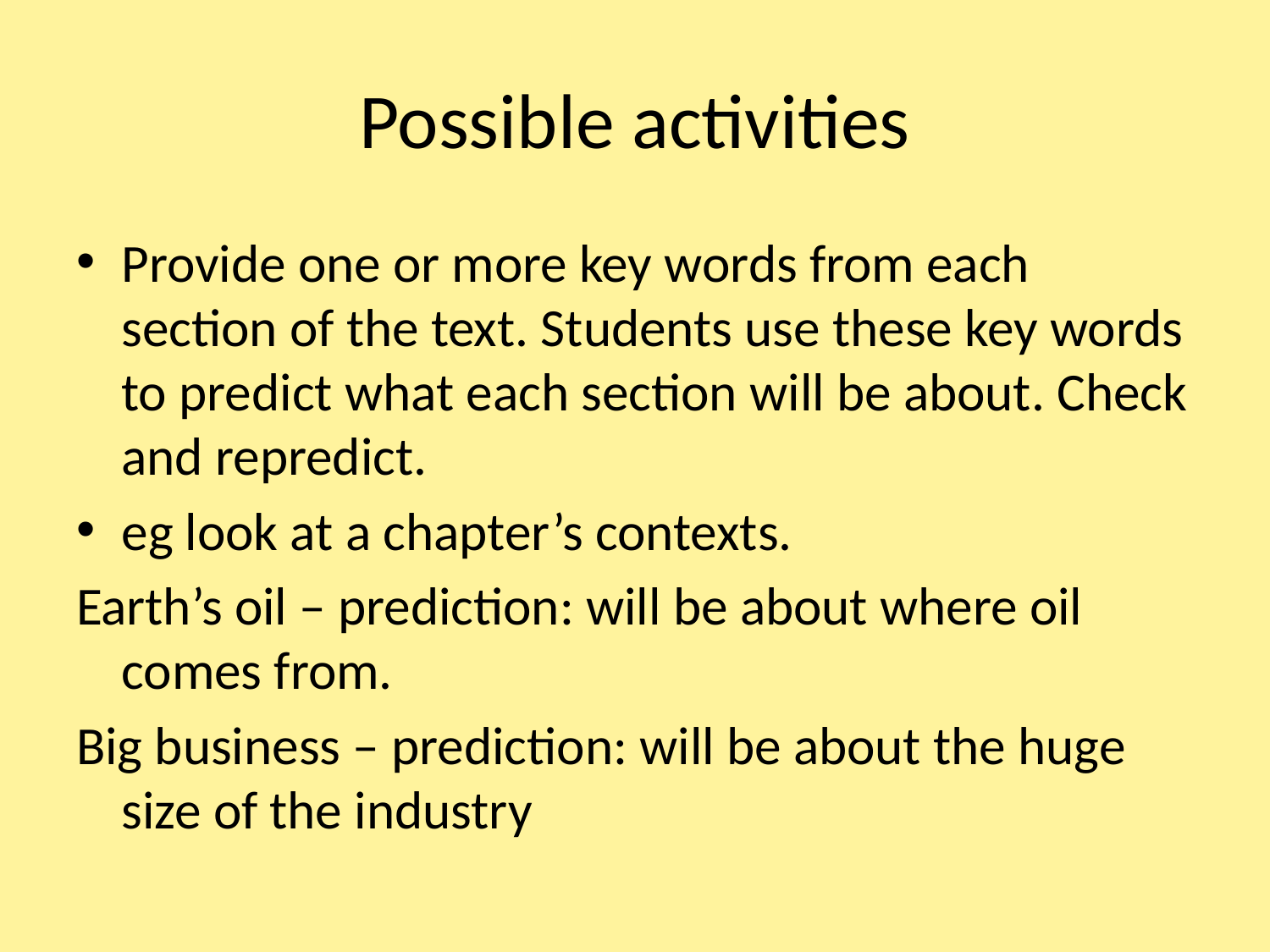

# Possible activities
Provide one or more key words from each section of the text. Students use these key words to predict what each section will be about. Check and repredict.
eg look at a chapter’s contexts.
Earth’s oil – prediction: will be about where oil comes from.
Big business – prediction: will be about the huge size of the industry